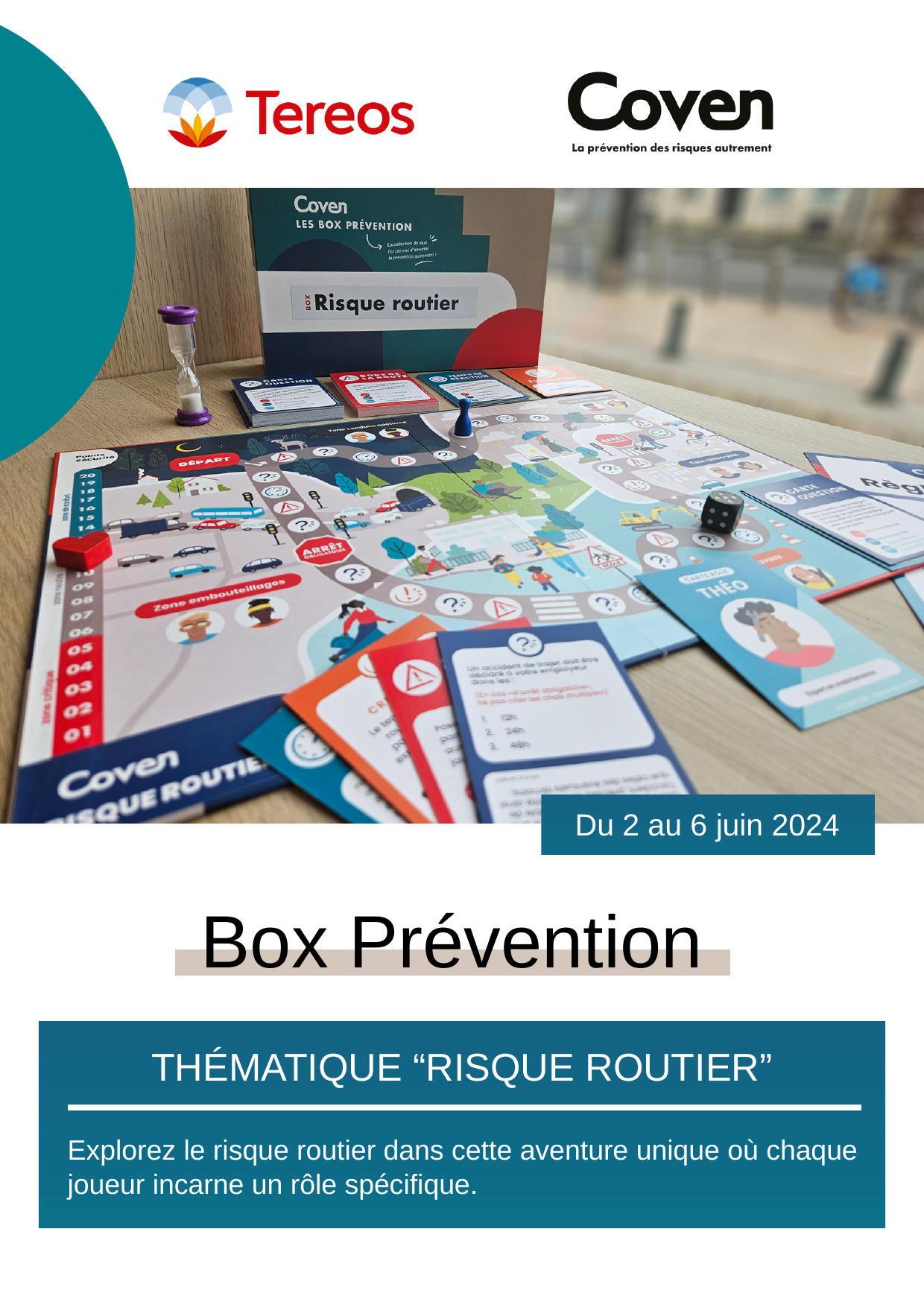

Du 2 au 6 juin 2024
Box Prévention

THÉMATIQUE “RISQUE ROUTIER”

Explorez le risque routier dans cette aventure unique où chaque joueur incarne un rôle spécifique.